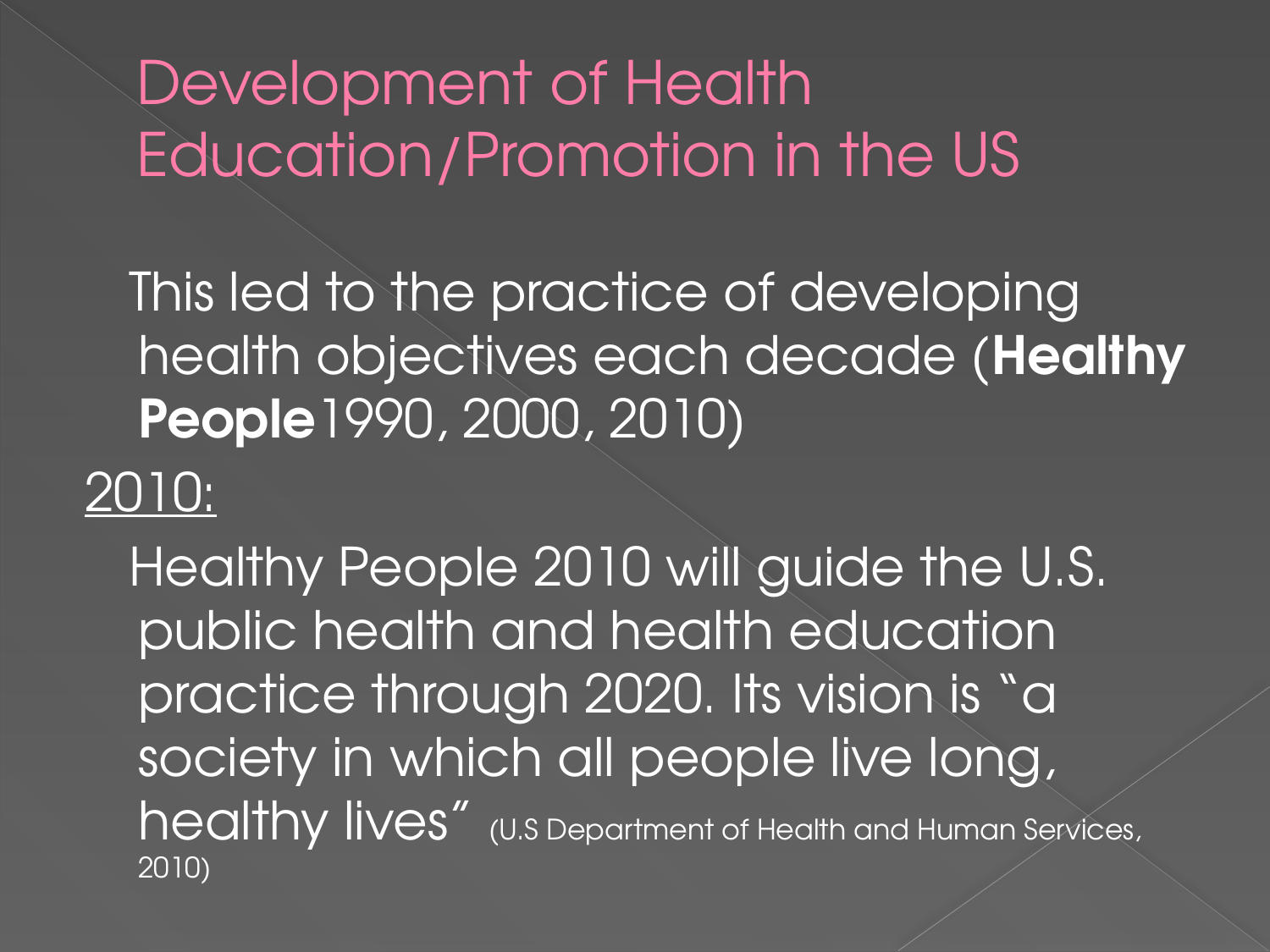

# Development of Health Education/Promotion in the US
   This led to the practice of developing health objectives each decade (Healthy People1990, 2000, 2010)
2010:
   Healthy People 2010 will guide the U.S. public health and health education practice through 2020. Its vision is “a society in which all people live long, healthy lives” (U.S Department of Health and Human Services, 2010)